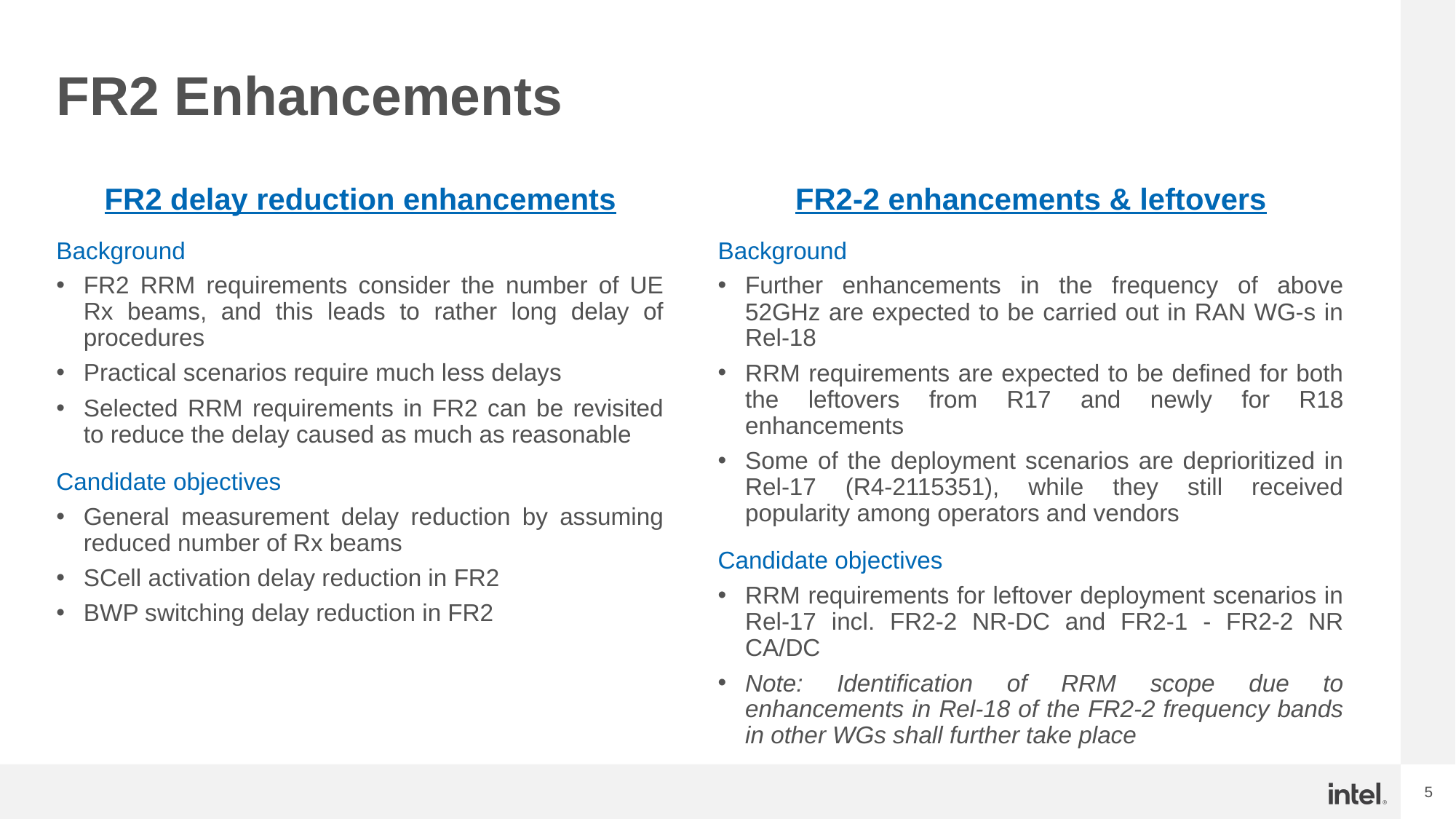

# FR2 Enhancements
FR2 delay reduction enhancements
Background
FR2 RRM requirements consider the number of UE Rx beams, and this leads to rather long delay of procedures
Practical scenarios require much less delays
Selected RRM requirements in FR2 can be revisited to reduce the delay caused as much as reasonable
Candidate objectives
General measurement delay reduction by assuming reduced number of Rx beams
SCell activation delay reduction in FR2
BWP switching delay reduction in FR2

FR2-2 enhancements & leftovers
Background
Further enhancements in the frequency of above 52GHz are expected to be carried out in RAN WG-s in Rel-18
RRM requirements are expected to be defined for both the leftovers from R17 and newly for R18 enhancements
Some of the deployment scenarios are deprioritized in Rel-17 (R4-2115351), while they still received popularity among operators and vendors
Candidate objectives
RRM requirements for leftover deployment scenarios in Rel-17 incl. FR2-2 NR-DC and FR2-1 - FR2-2 NR CA/DC
Note: Identification of RRM scope due to enhancements in Rel-18 of the FR2-2 frequency bands in other WGs shall further take place